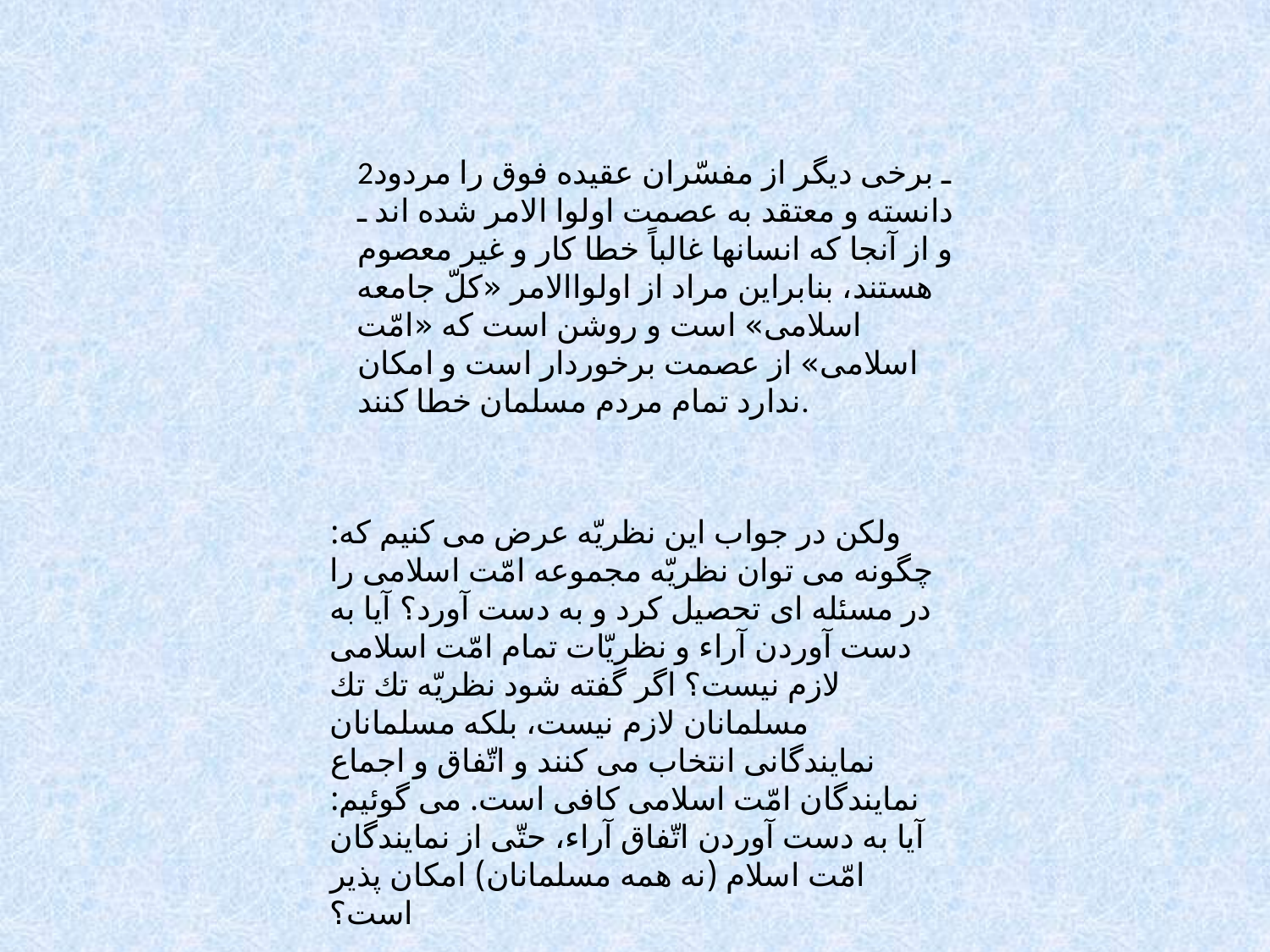

2ـ برخى ديگر از مفسّران عقيده فوق را مردود دانسته و معتقد به عصمت اولوا الامر شده اند ـ و از آنجا كه انسانها غالباً خطا كار و غير معصوم هستند، بنابراين مراد از اولواالامر «كلّ جامعه اسلامى» است و روشن است كه «امّت اسلامى» از عصمت برخوردار است و امكان ندارد تمام مردم مسلمان خطا كنند.
ولكن در جواب اين نظريّه عرض مى كنيم كه: چگونه مى توان نظريّه مجموعه امّت اسلامى را در مسئله اى تحصيل كرد و به دست آورد؟ آيا به دست آوردن آراء و نظريّات تمام امّت اسلامى لازم نيست؟ اگر گفته شود نظريّه تك تك مسلمانان لازم نيست، بلكه مسلمانان نمايندگانى انتخاب مى كنند و اتّفاق و اجماع نمايندگان امّت اسلامى كافى است. مى گوئيم: آيا به دست آوردن اتّفاق آراء، حتّى از نمايندگان امّت اسلام (نه همه مسلمانان) امكان پذير است؟